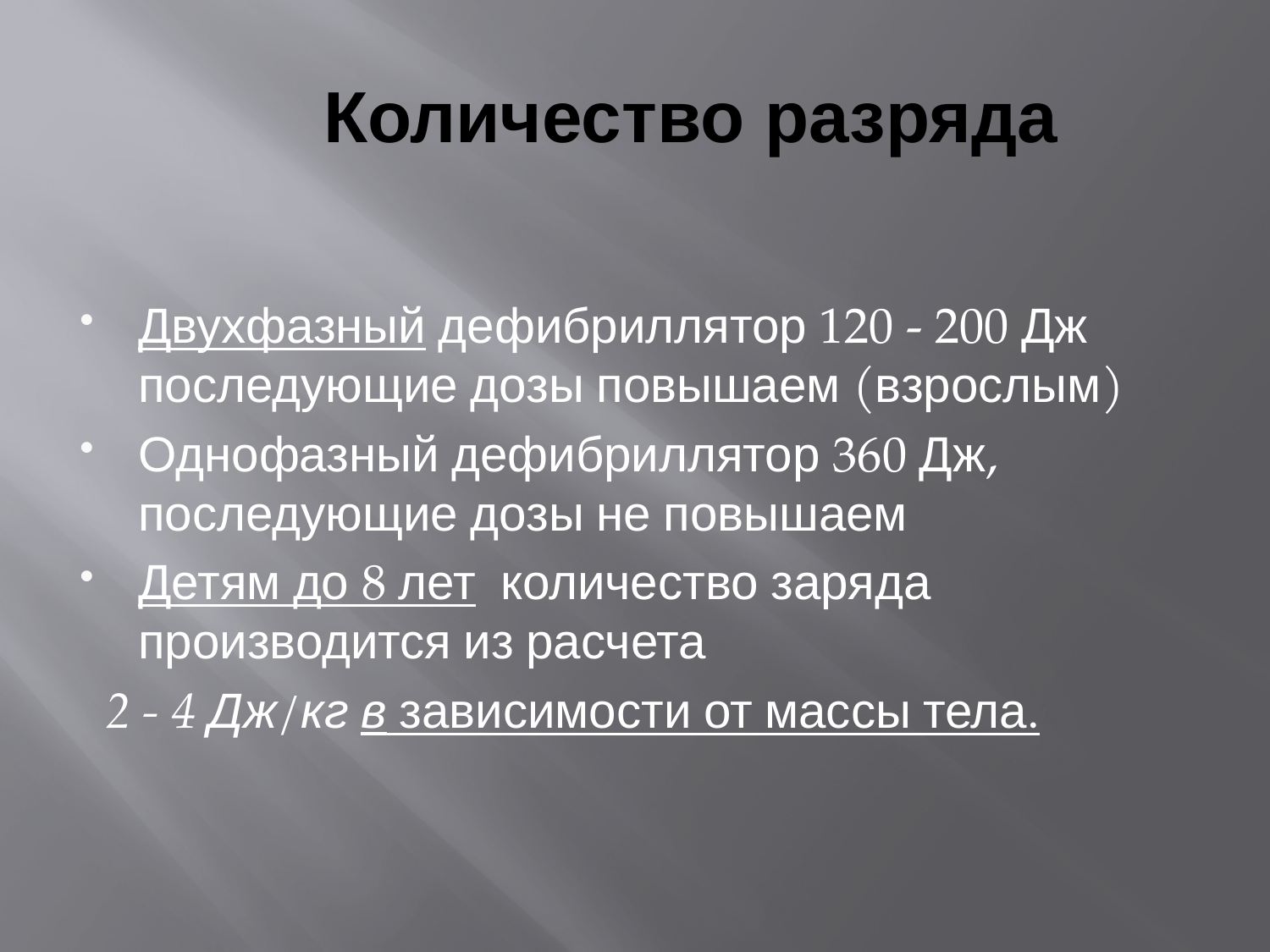

# Количество разряда
Двухфазный дефибриллятор 120 - 200 Дж последующие дозы повышаем (взрослым)
Однофазный дефибриллятор 360 Дж, последующие дозы не повышаем
Детям до 8 лет  количество заряда производится из расчета
  2 - 4 Дж/кг в зависимости от массы тела.